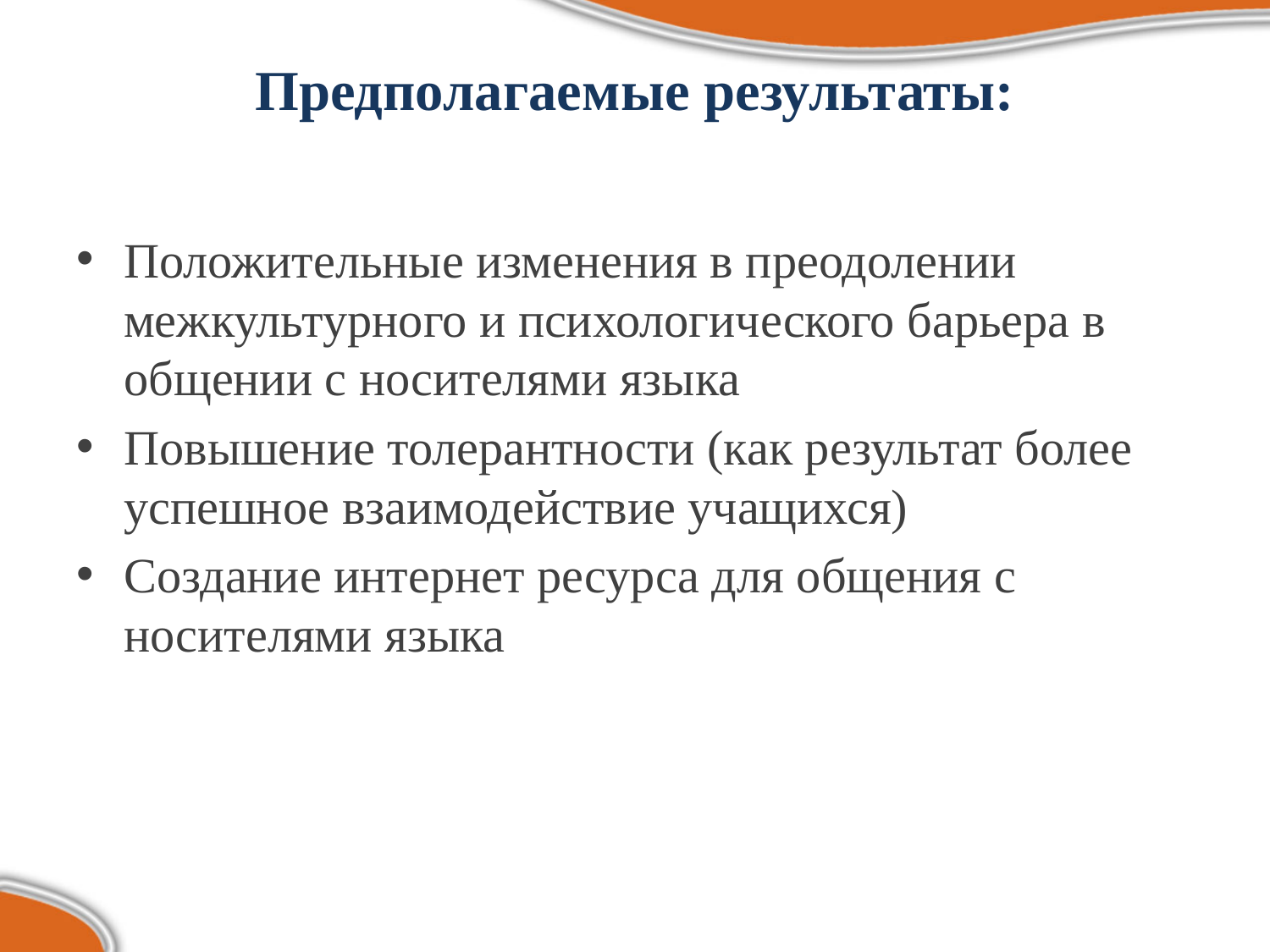

# Предполагаемые результаты:
Положительные изменения в преодолении межкультурного и психологического барьера в общении с носителями языка
Повышение толерантности (как результат более успешное взаимодействие учащихся)
Создание интернет ресурса для общения с носителями языка